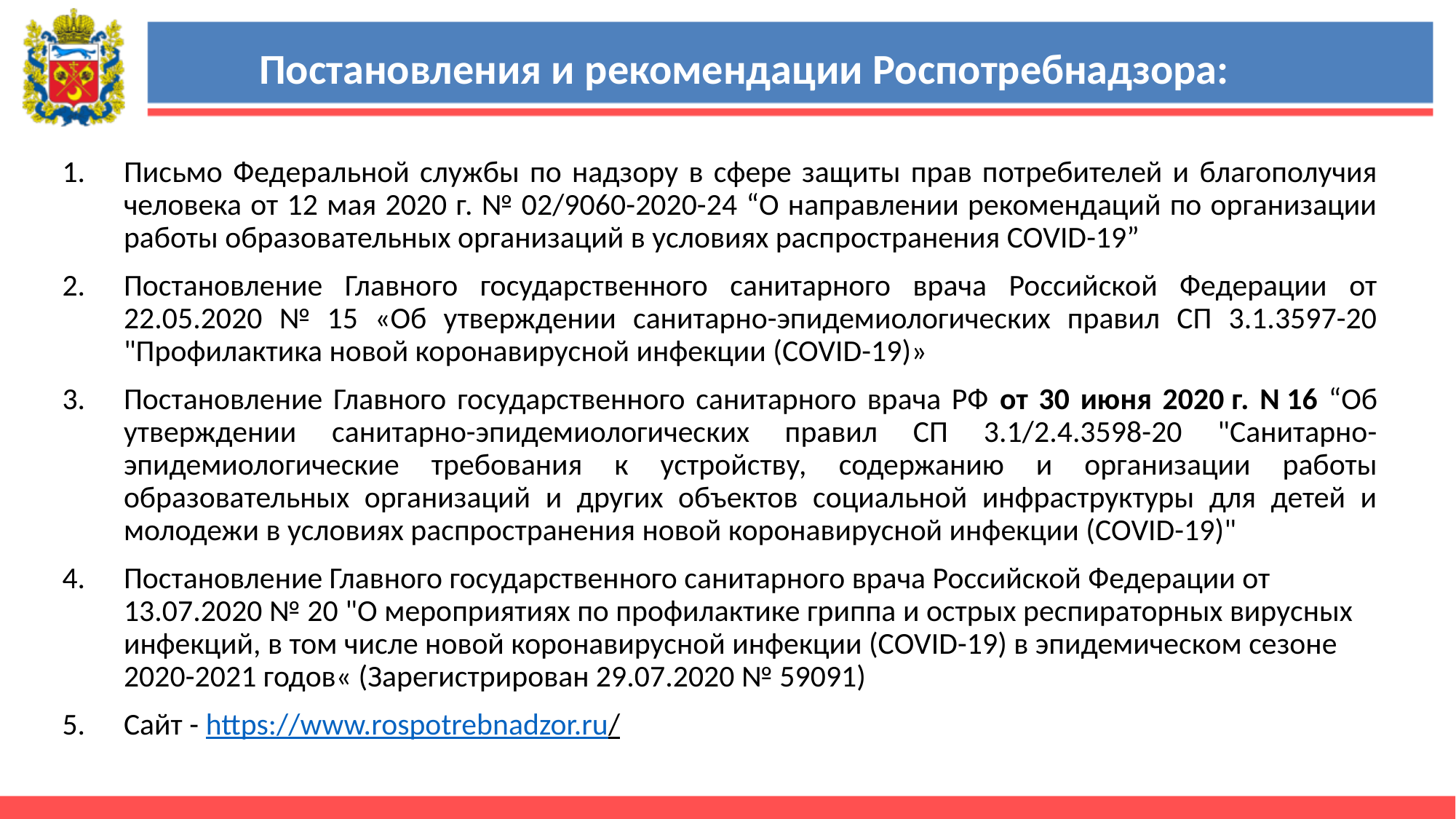

Постановления и рекомендации Роспотребнадзора:
Письмо Федеральной службы по надзору в сфере защиты прав потребителей и благополучия человека от 12 мая 2020 г. № 02/9060-2020-24 “О направлении рекомендаций по организации работы образовательных организаций в условиях распространения COVID-19”
Постановление Главного государственного санитарного врача Российской Федерации от 22.05.2020 № 15 «Об утверждении санитарно-эпидемиологических правил СП 3.1.3597-20 "Профилактика новой коронавирусной инфекции (COVID-19)»
Постановление Главного государственного санитарного врача РФ от 30 июня 2020 г. N 16 “Об утверждении санитарно-эпидемиологических правил СП 3.1/2.4.3598-20 "Санитарно-эпидемиологические требования к устройству, содержанию и организации работы образовательных организаций и других объектов социальной инфраструктуры для детей и молодежи в условиях распространения новой коронавирусной инфекции (COVID-19)"
Постановление Главного государственного санитарного врача Российской Федерации от 13.07.2020 № 20 "О мероприятиях по профилактике гриппа и острых респираторных вирусных инфекций, в том числе новой коронавирусной инфекции (COVID-19) в эпидемическом сезоне 2020-2021 годов« (Зарегистрирован 29.07.2020 № 59091)
Сайт - https://www.rospotrebnadzor.ru/